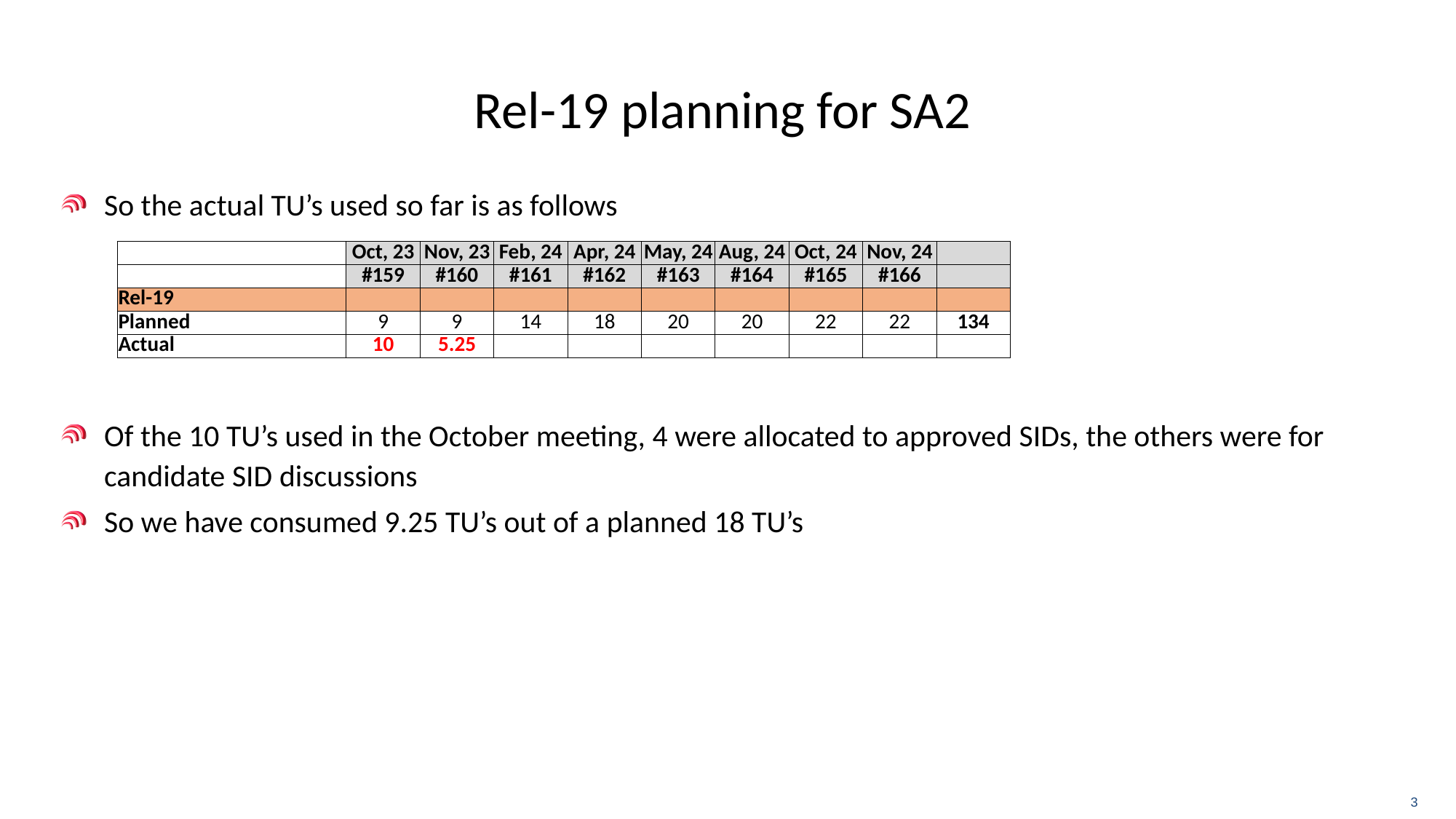

# Rel-19 planning for SA2
So the actual TU’s used so far is as follows

Of the 10 TU’s used in the October meeting, 4 were allocated to approved SIDs, the others were for candidate SID discussions
So we have consumed 9.25 TU’s out of a planned 18 TU’s

|  | Oct, 23 | Nov, 23 | Feb, 24 | Apr, 24 | May, 24 | Aug, 24 | Oct, 24 | Nov, 24 |  |
| --- | --- | --- | --- | --- | --- | --- | --- | --- | --- |
|  | #159 | #160 | #161 | #162 | #163 | #164 | #165 | #166 |  |
| Rel-19 |  |  |  |  |  |  |  |  |  |
| Planned | 9 | 9 | 14 | 18 | 20 | 20 | 22 | 22 | 134 |
| Actual | 10 | 5.25 |  |  |  |  |  |  |  |